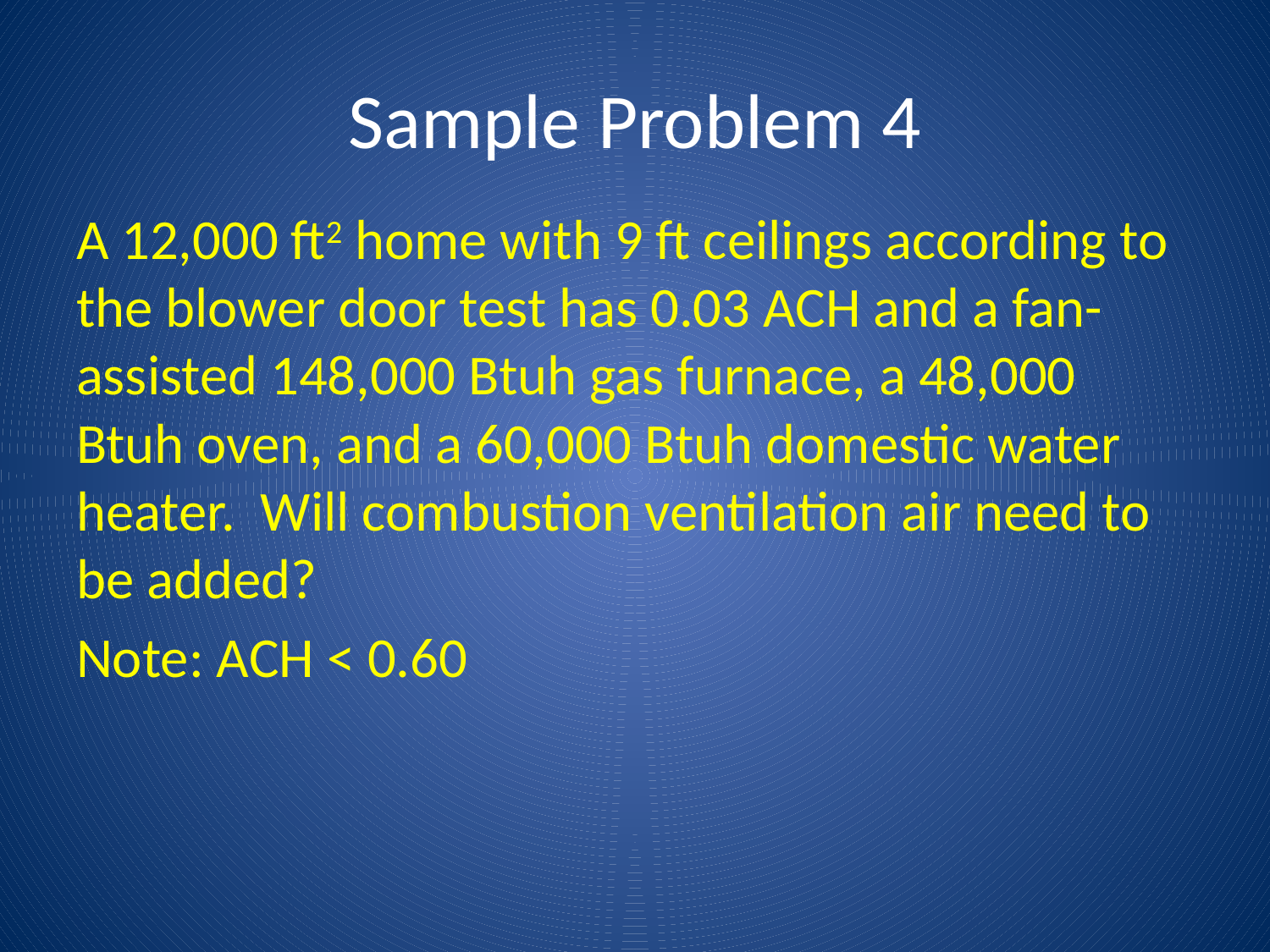

# Sample Problem 4
A 12,000 ft2 home with 9 ft ceilings according to the blower door test has 0.03 ACH and a fan-assisted 148,000 Btuh gas furnace, a 48,000 Btuh oven, and a 60,000 Btuh domestic water heater.  Will combustion ventilation air need to be added?
Note: ACH ˂ 0.60